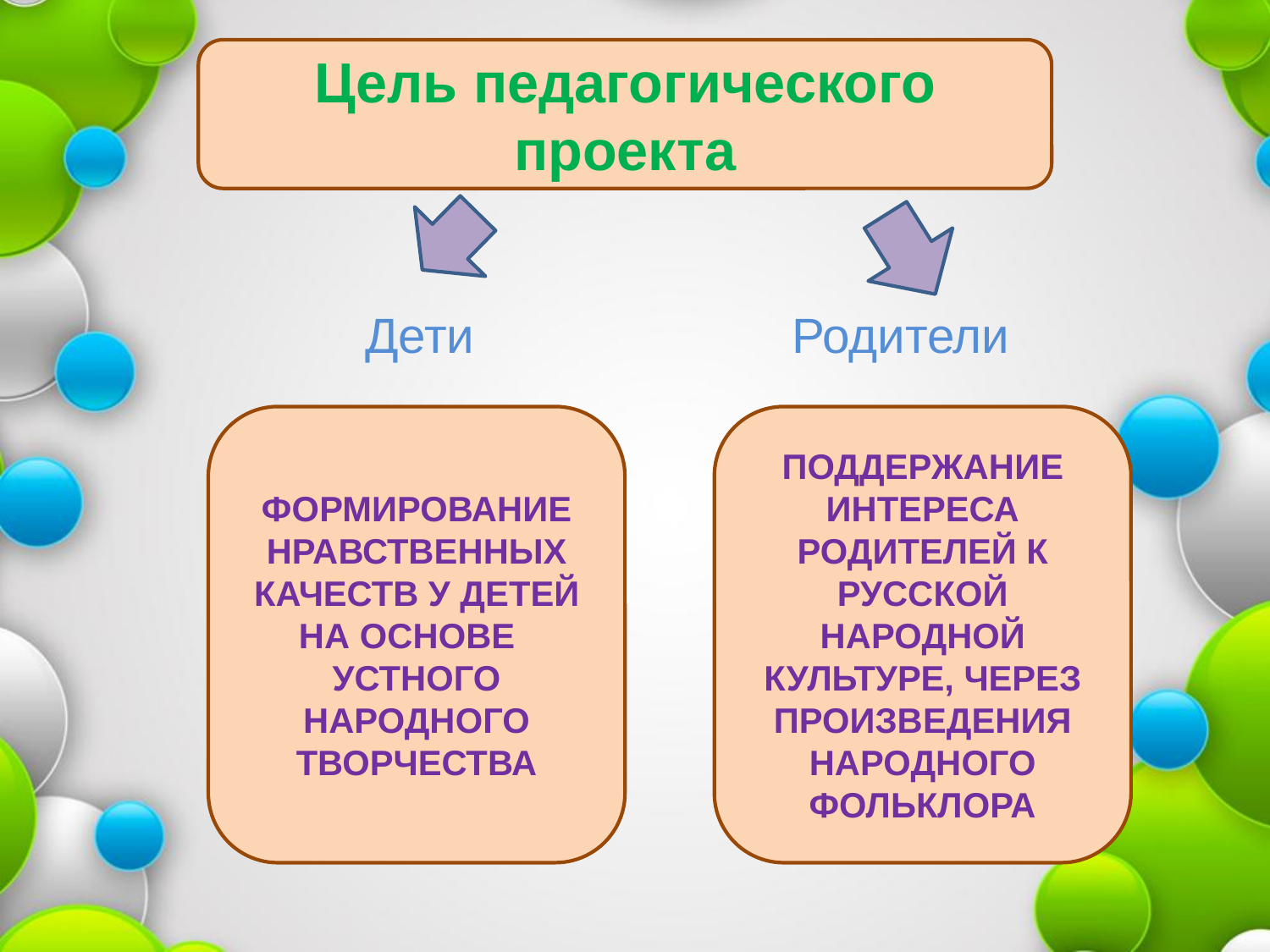

Цель педагогического проекта

Дети
Родители
ФОРМИРОВАНИЕ НРАВСТВЕННЫХ КАЧЕСТВ У ДЕТЕЙ НА ОСНОВЕ   УСТНОГО НАРОДНОГО ТВОРЧЕСТВА
ПОДДЕРЖАНИЕ ИНТЕРЕСА РОДИТЕЛЕЙ К РУССКОЙ НАРОДНОЙ КУЛЬТУРЕ, ЧЕРЕЗ ПРОИЗВЕДЕНИЯ НАРОДНОГО ФОЛЬКЛОРА